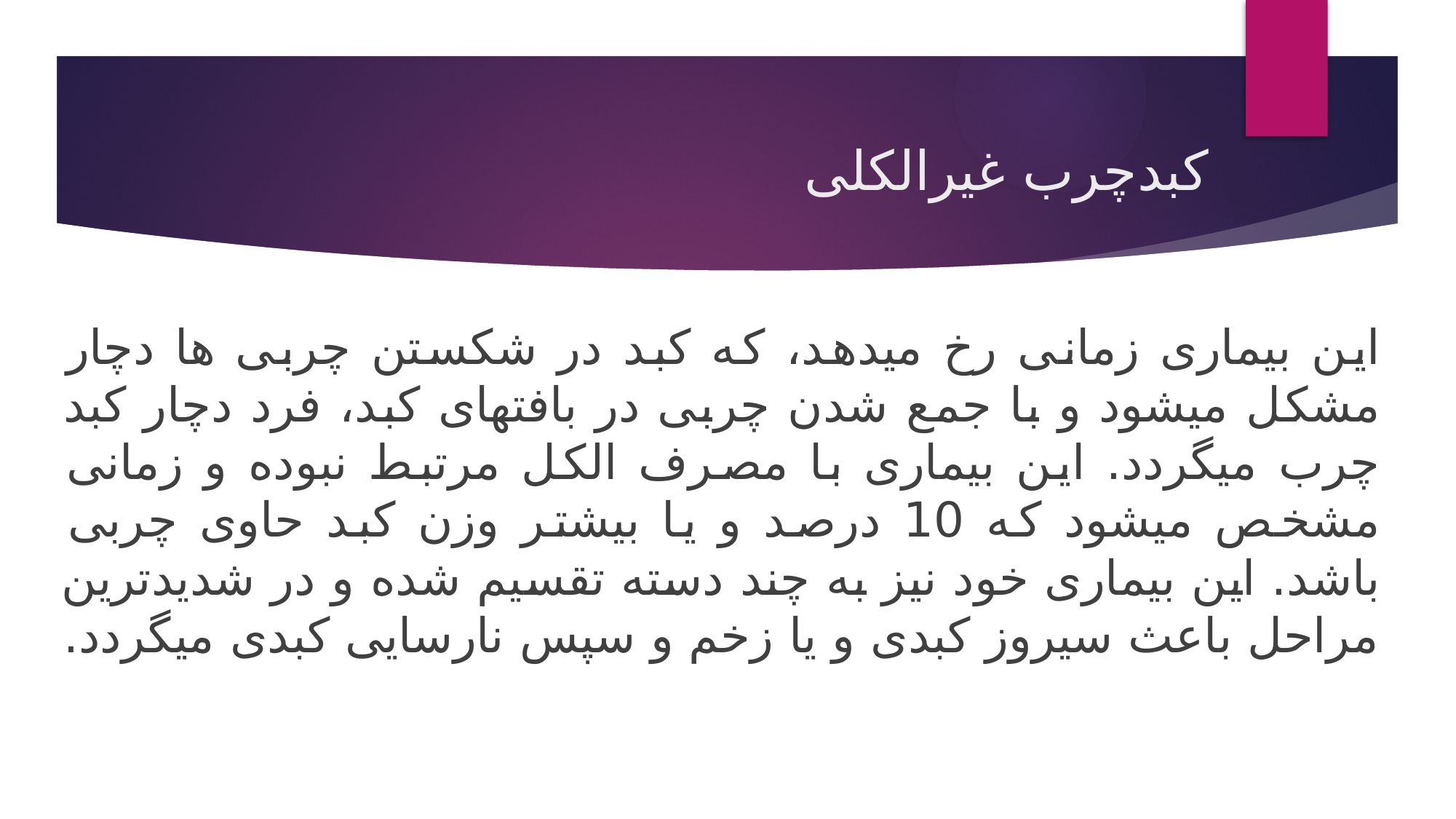

# کبدچرب غیرالکلی
این بیماری زمانی رخ میدهد، که کبد در شکستن چربی ها دچار مشکل میشود و با جمع شدن چربی در بافتهای کبد، فرد دچار کبد چرب میگردد. این بیماری با مصرف الکل مرتبط نبوده و زمانی مشخص میشود که 10 درصد و یا بیشتر وزن کبد حاوی چربی باشد. این بیماری خود نیز به چند دسته تقسیم شده و در شدیدترین مراحل باعث سیروز کبدی و یا زخم و سپس نارسایی کبدی میگردد.